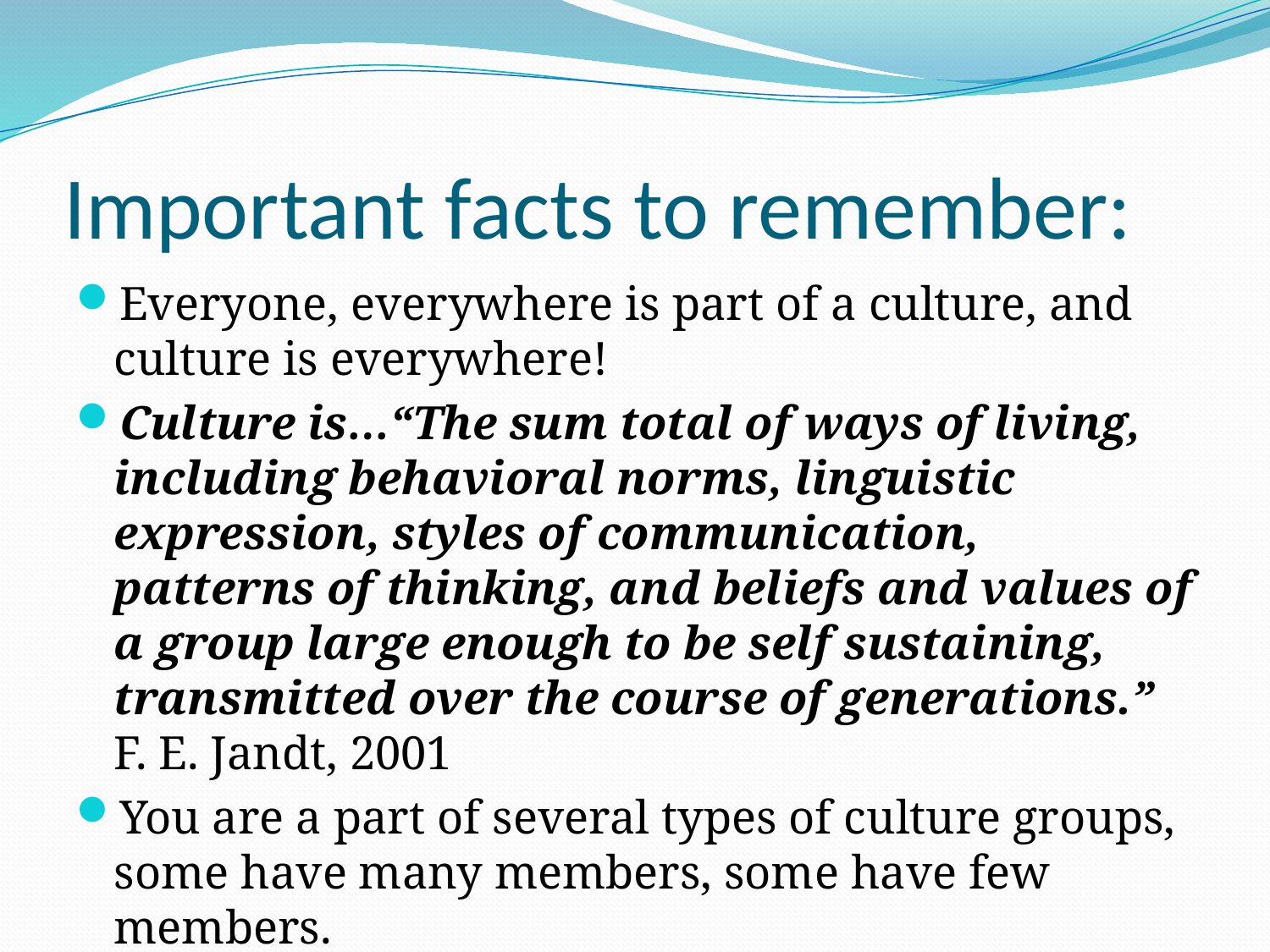

# Important facts to remember:
Everyone, everywhere is part of a culture, and culture is everywhere!
Culture is…“The sum total of ways of living, including behavioral norms, linguistic expression, styles of communication, patterns of thinking, and beliefs and values of a group large enough to be self sustaining, transmitted over the course of generations.”  F. E. Jandt, 2001
You are a part of several types of culture groups, some have many members, some have few members.